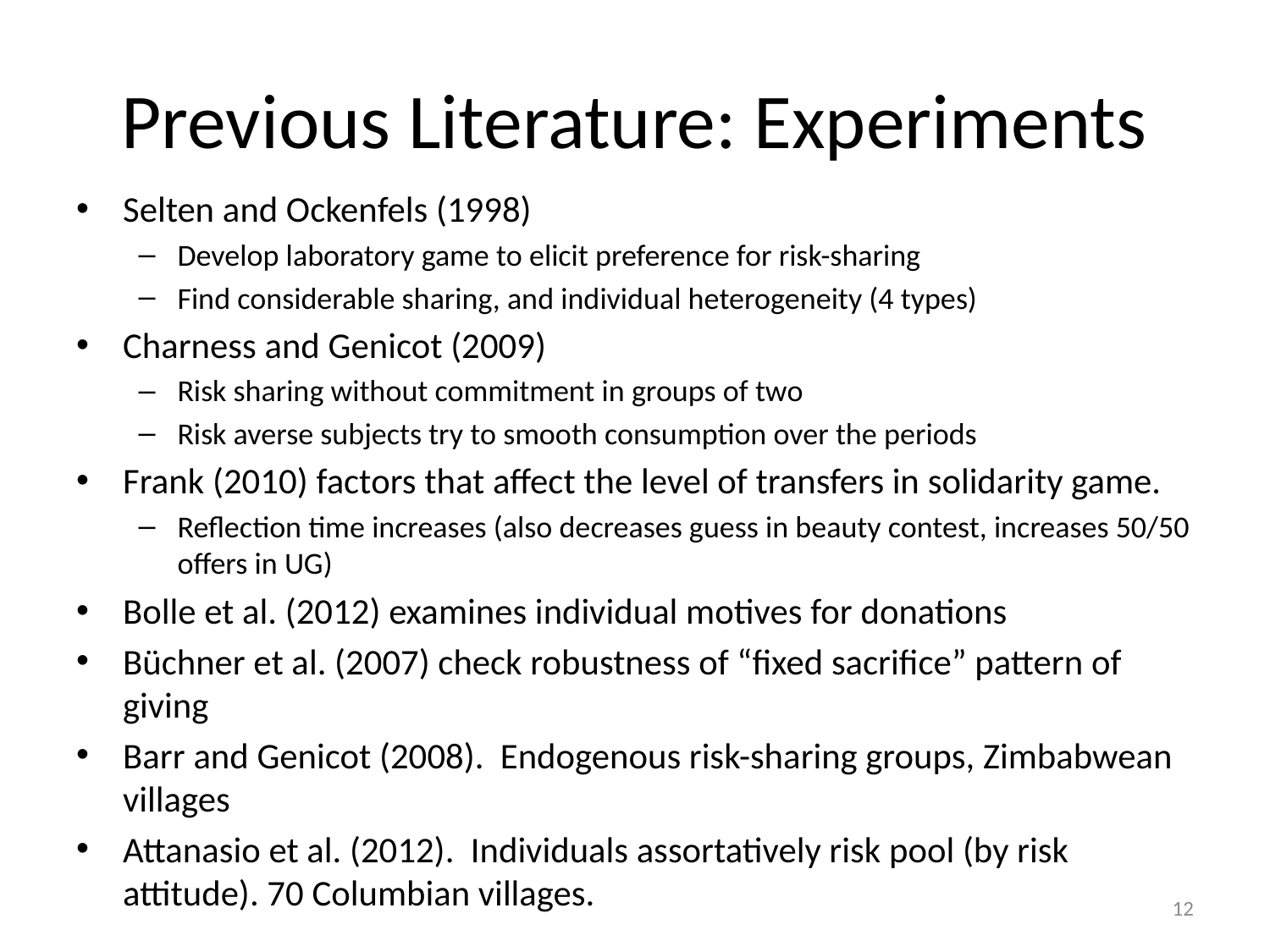

# Previous Literature: Experiments
Selten and Ockenfels (1998)
Develop laboratory game to elicit preference for risk-sharing
Find considerable sharing, and individual heterogeneity (4 types)
Charness and Genicot (2009)
Risk sharing without commitment in groups of two
Risk averse subjects try to smooth consumption over the periods
Frank (2010) factors that affect the level of transfers in solidarity game.
Reflection time increases (also decreases guess in beauty contest, increases 50/50 offers in UG)
Bolle et al. (2012) examines individual motives for donations
Büchner et al. (2007) check robustness of “fixed sacrifice” pattern of giving
Barr and Genicot (2008).  Endogenous risk-sharing groups, Zimbabwean villages
Attanasio et al. (2012).  Individuals assortatively risk pool (by risk attitude). 70 Columbian villages.

12